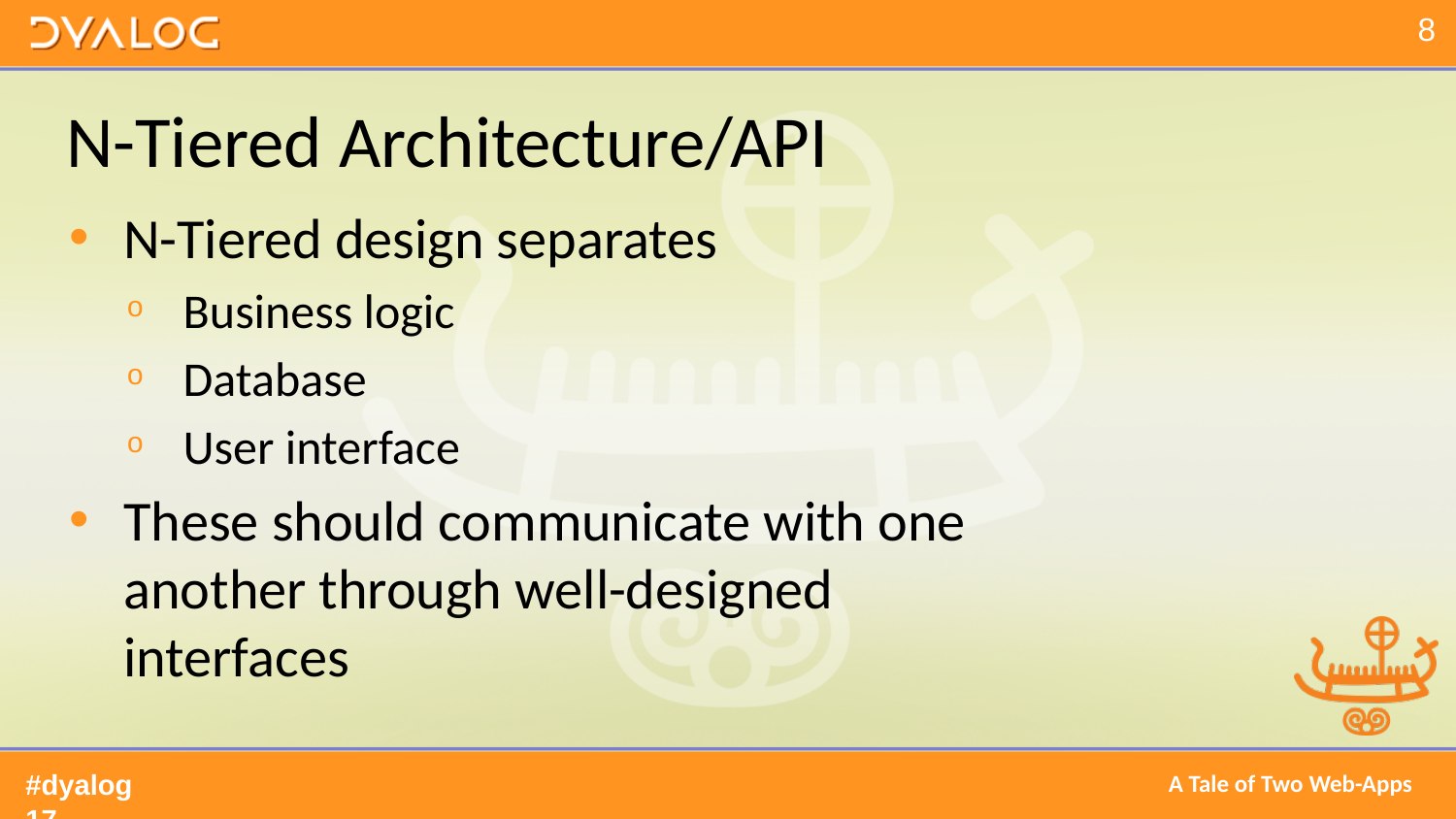

# N-Tiered Architecture/API

N-Tiered design separates
Business logic
Database
User interface
These should communicate with one another through well-designed interfaces
A Tale of Two Web-Apps